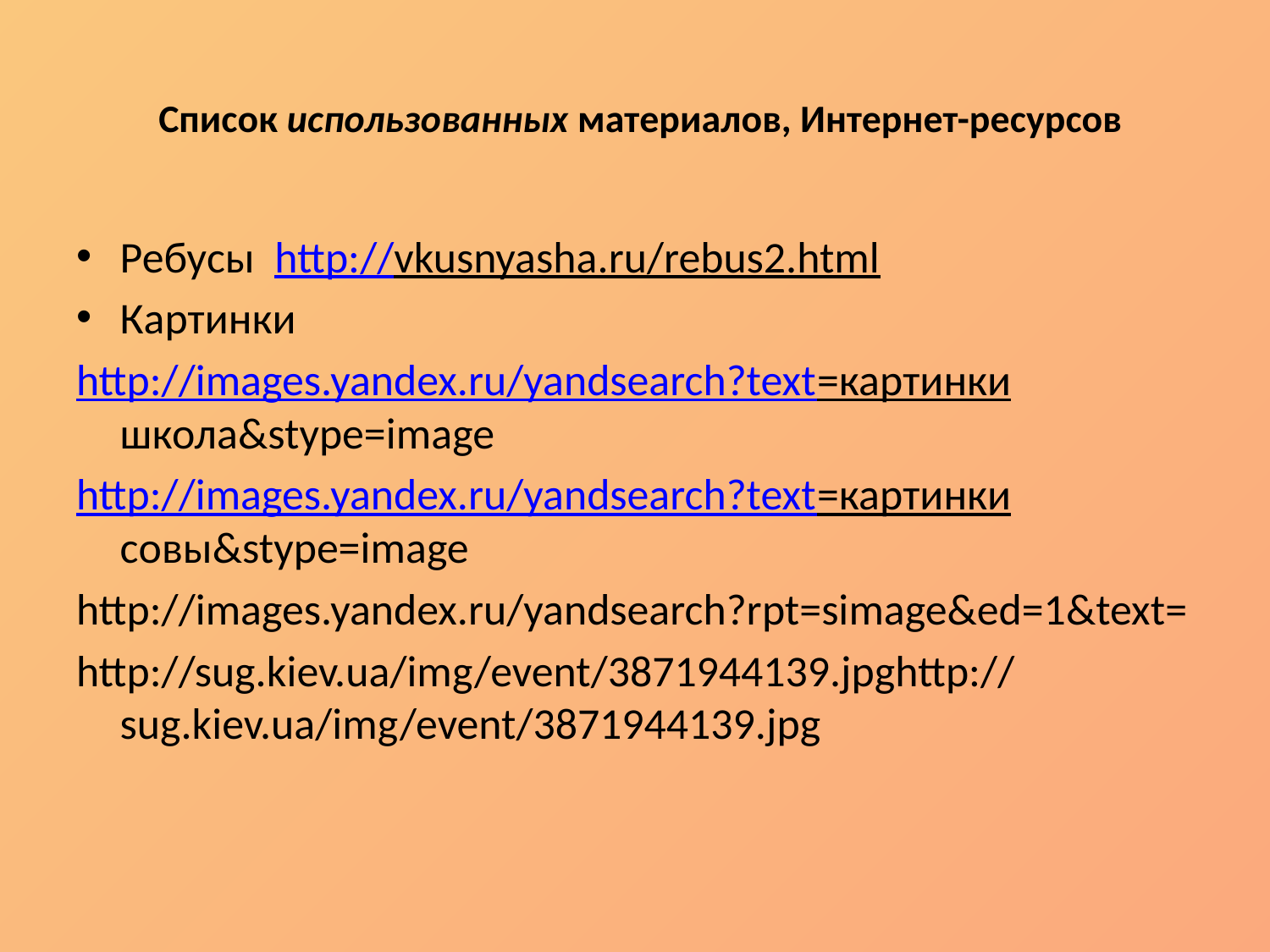

# Список использованных материалов, Интернет-ресурсов
Ребусы  http://vkusnyasha.ru/rebus2.html
Картинки
http://images.yandex.ru/yandsearch?text=картинки школа&stype=image
http://images.yandex.ru/yandsearch?text=картинки совы&stype=image
http://images.yandex.ru/yandsearch?rpt=simage&ed=1&text=
http://sug.kiev.ua/img/event/3871944139.jpghttp://sug.kiev.ua/img/event/3871944139.jpg